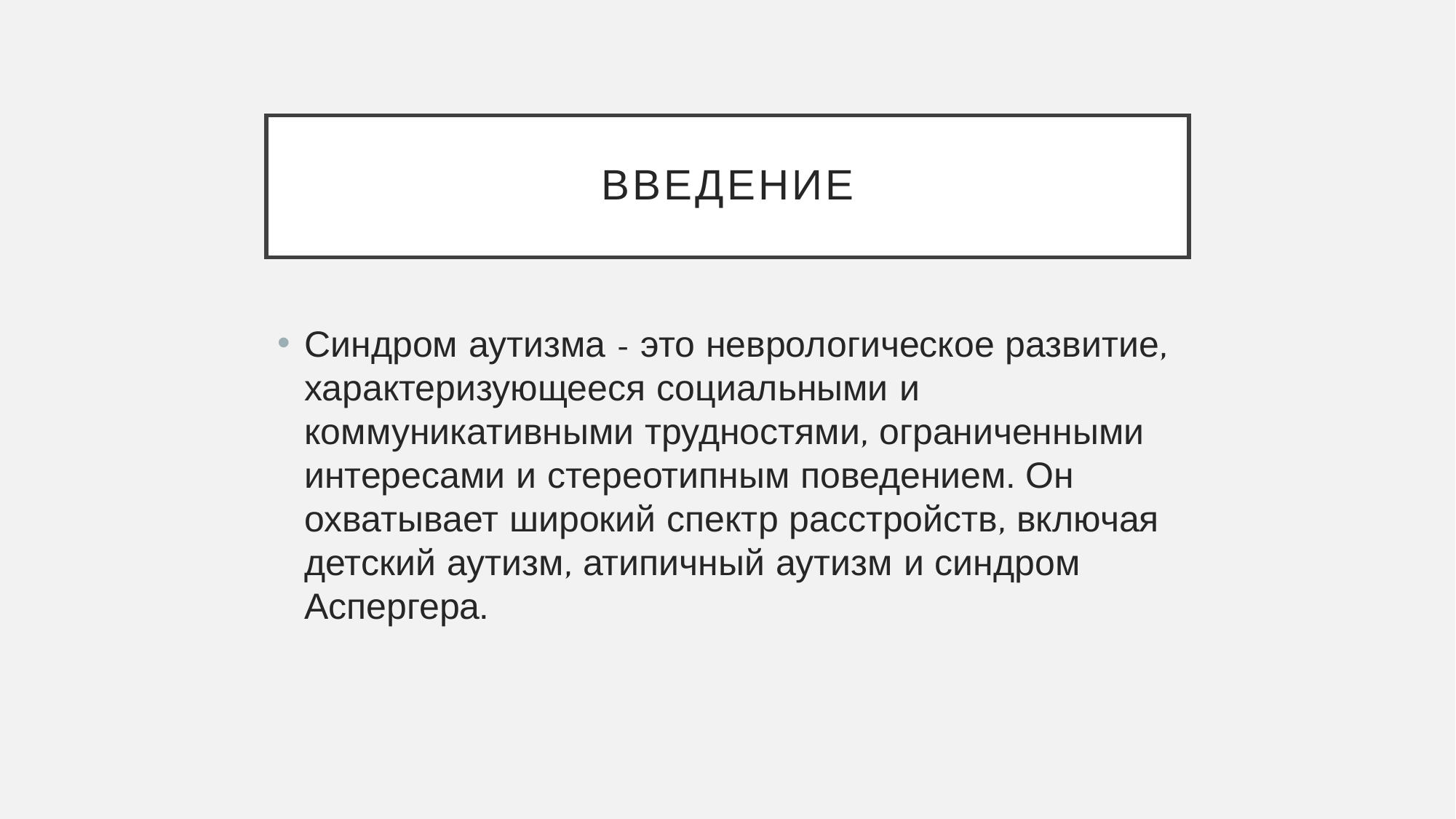

# Введение
Синдром аутизма - это неврологическое развитие, характеризующееся социальными и коммуникативными трудностями, ограниченными интересами и стереотипным поведением. Он охватывает широкий спектр расстройств, включая детский аутизм, атипичный аутизм и синдром Аспергера.